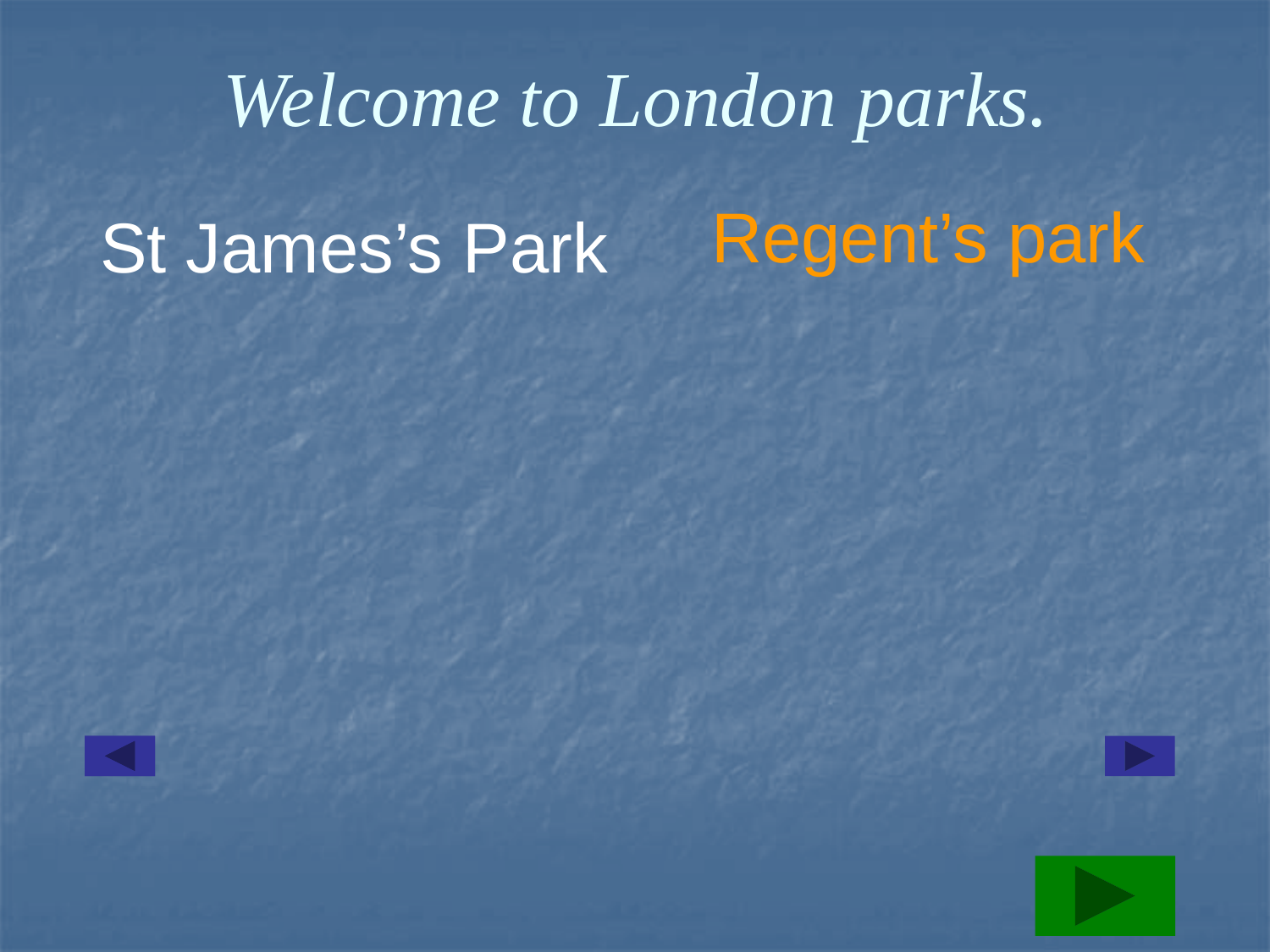

# Welcome to London parks.

Regent’s park
St James’s Park